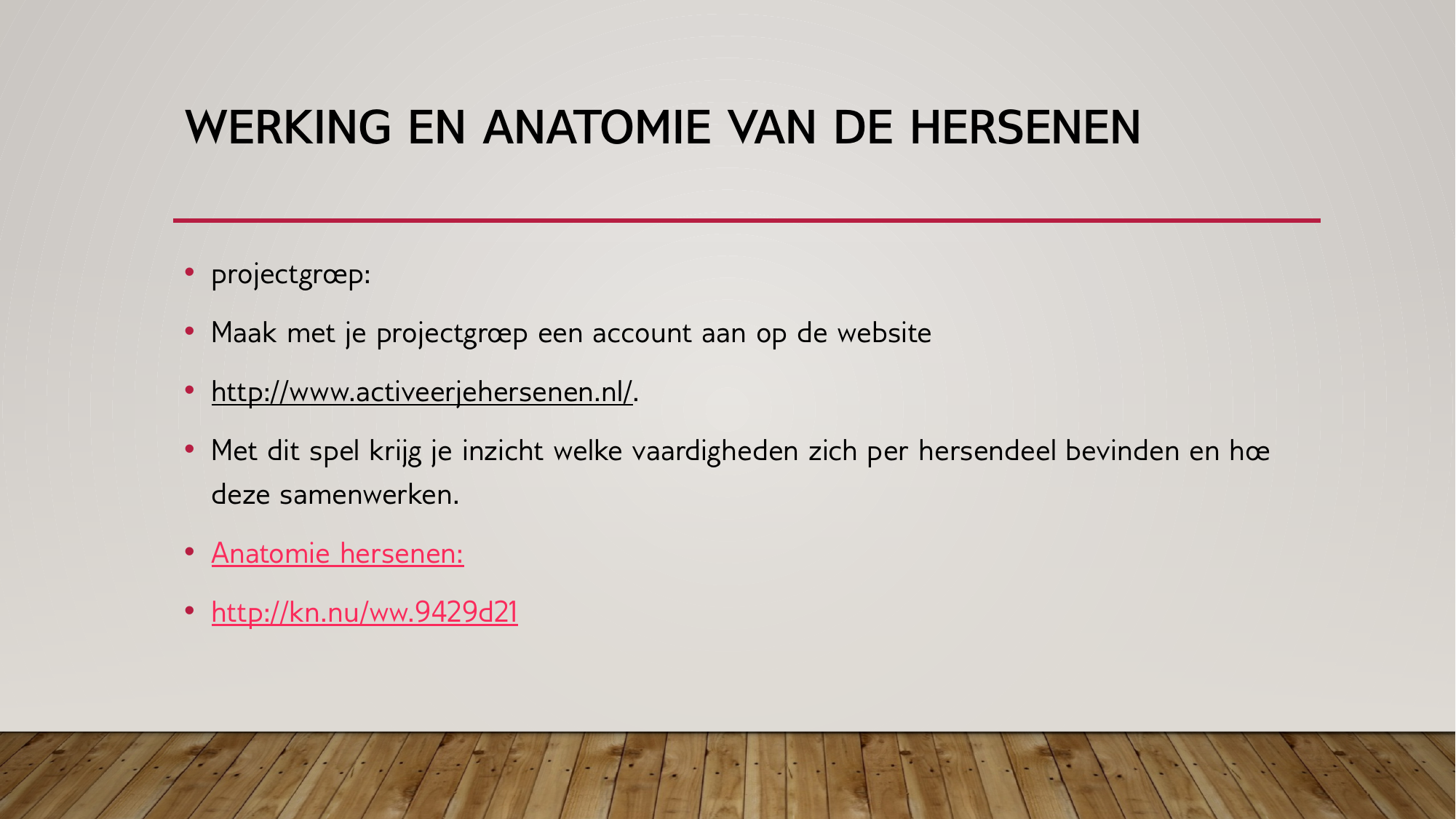

# Werking en anatomie van de hersenen
projectgroep:
Maak met je projectgroep een account aan op de website
http://www.activeerjehersenen.nl/.
Met dit spel krijg je inzicht welke vaardigheden zich per hersendeel bevinden en hoe deze samenwerken.
Anatomie hersenen:
http://kn.nu/ww.9429d21